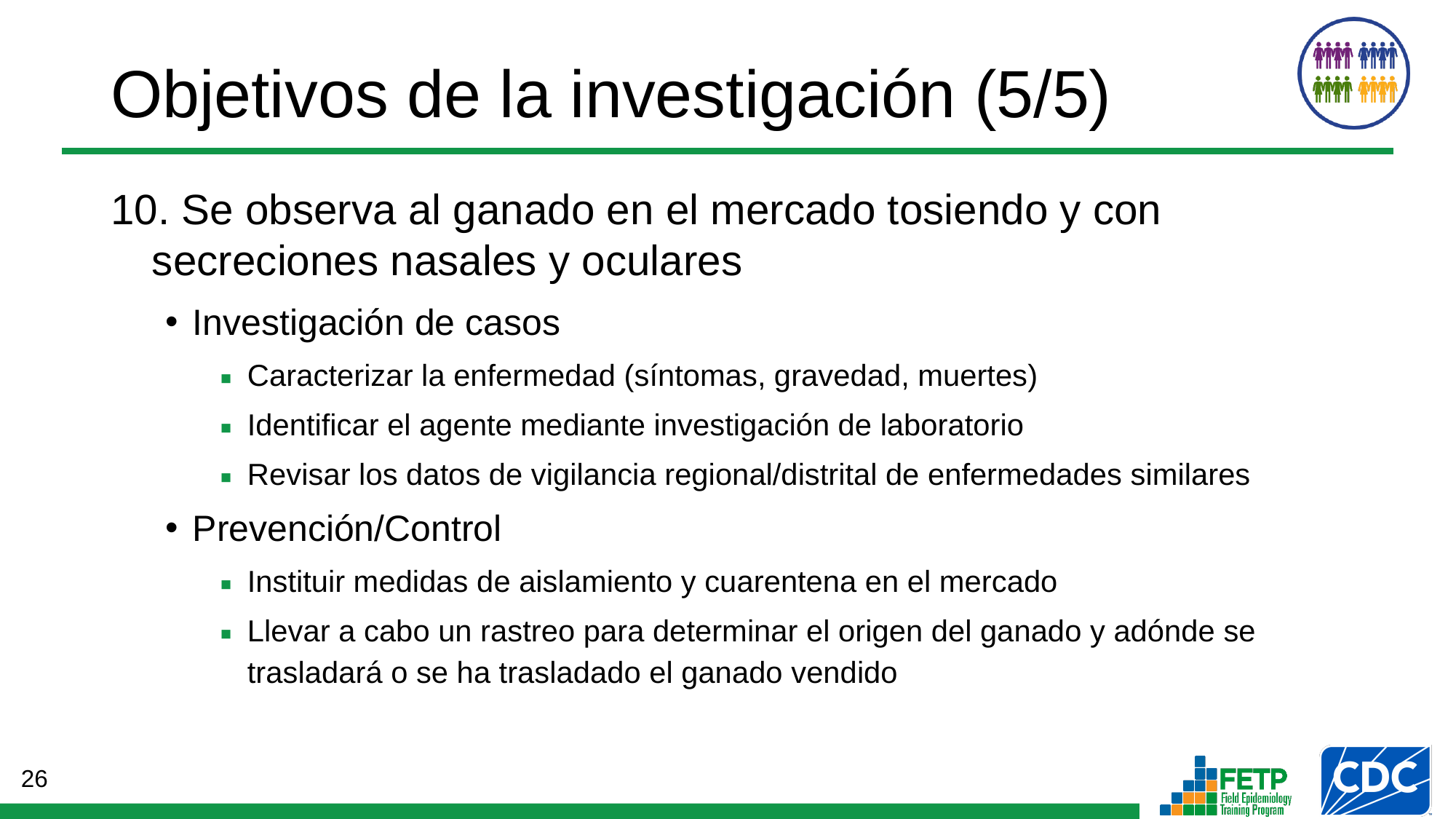

Objetivos de la investigación (5/5)
10. Se observa al ganado en el mercado tosiendo y con secreciones nasales y oculares
Investigación de casos
Caracterizar la enfermedad (síntomas, gravedad, muertes)
Identificar el agente mediante investigación de laboratorio
Revisar los datos de vigilancia regional/distrital de enfermedades similares
Prevención/Control
Instituir medidas de aislamiento y cuarentena en el mercado
Llevar a cabo un rastreo para determinar el origen del ganado y adónde se trasladará o se ha trasladado el ganado vendido